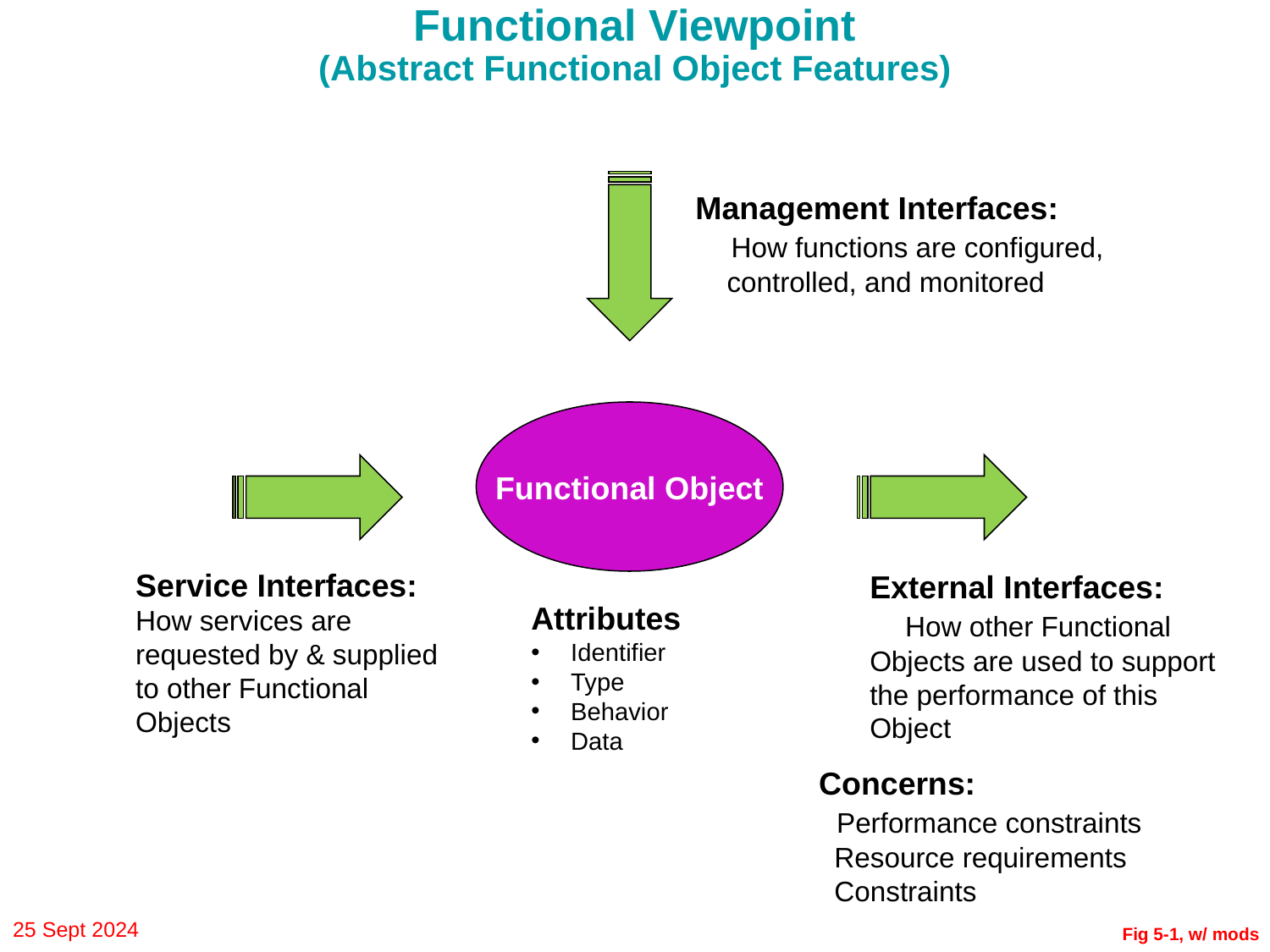

Functional Viewpoint
(Abstract Functional Object Features)
Management Interfaces:
    How functions are configured,
    controlled, and monitored

Functional Object

Service Interfaces:
How services are
requested by & supplied
to other Functional Objects
External Interfaces:
    How other Functional Objects are used to support the performance of this Object

Attributes
Identifier
Type
Behavior
Data
Concerns:
  Performance constraints
  Resource requirements
  Constraints
25 Sept 2024
Fig 5-1, w/ mods